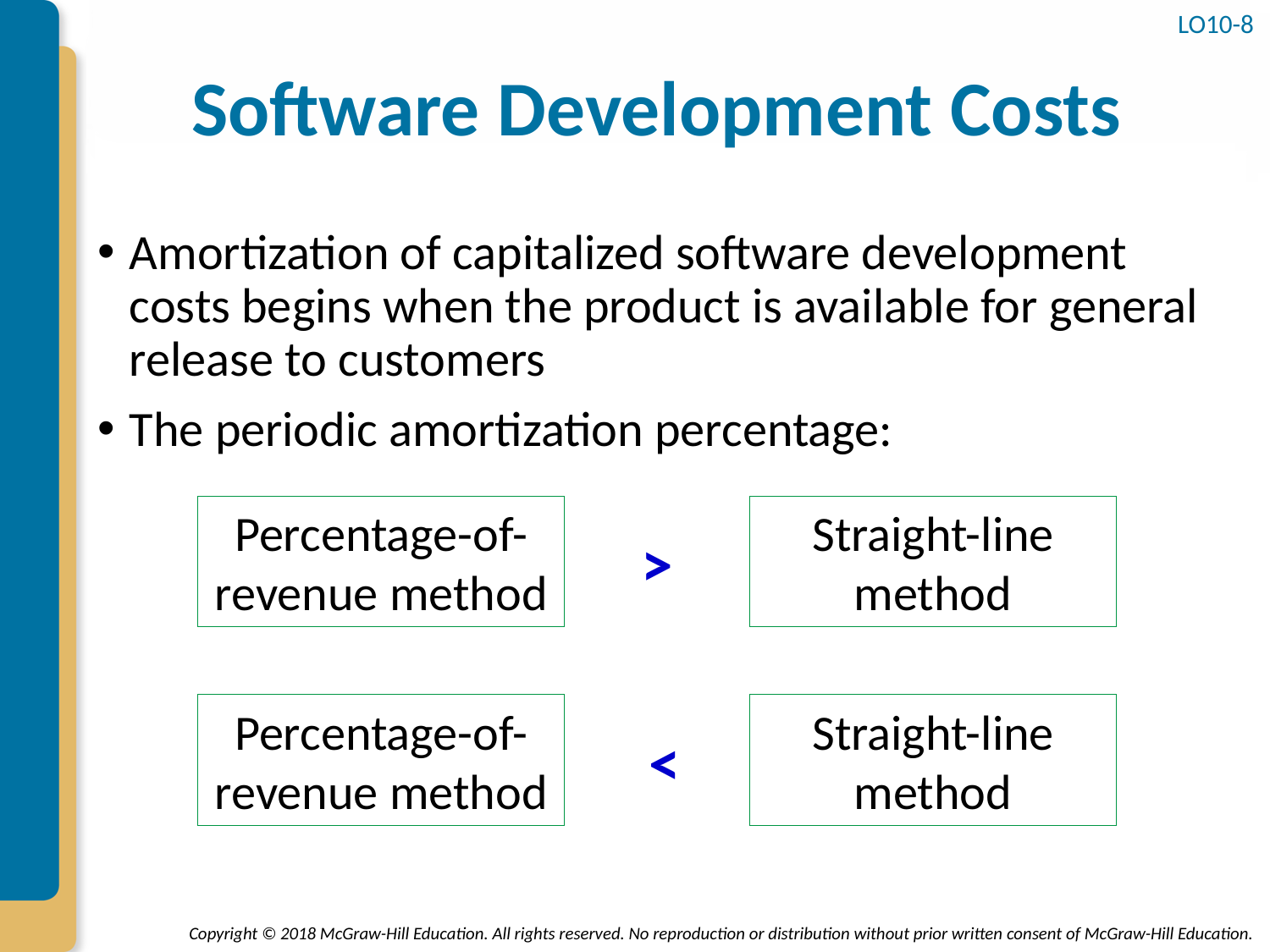

LO10-8
# Software Development Costs
Amortization of capitalized software development costs begins when the product is available for general release to customers
The periodic amortization percentage:
Percentage-of-revenue method
Straight-line method
>
Percentage-of-revenue method
Straight-line method
<